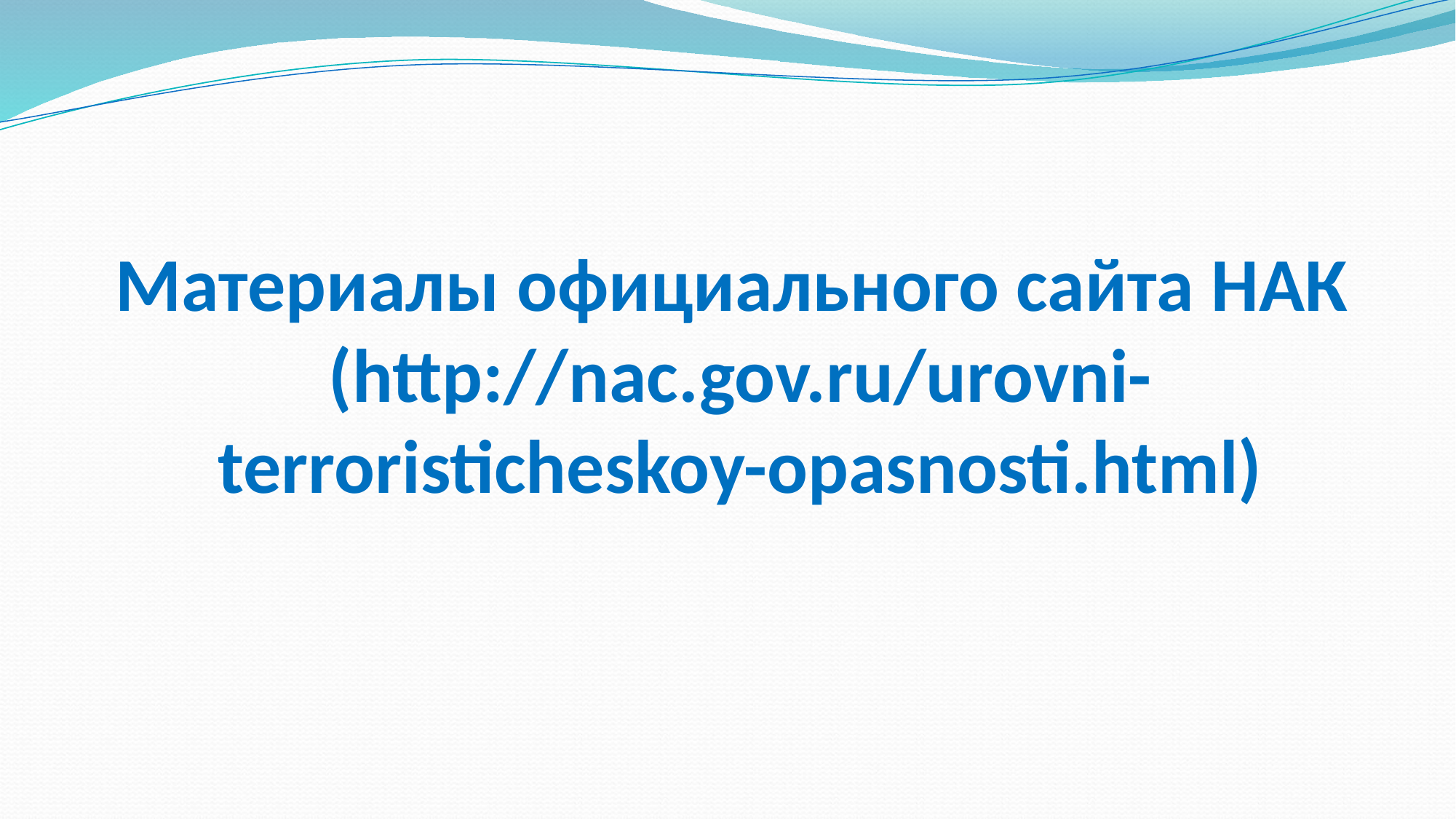

# Материалы официального сайта НАК (http://nac.gov.ru/urovni- terroristicheskoy-opasnosti.html)